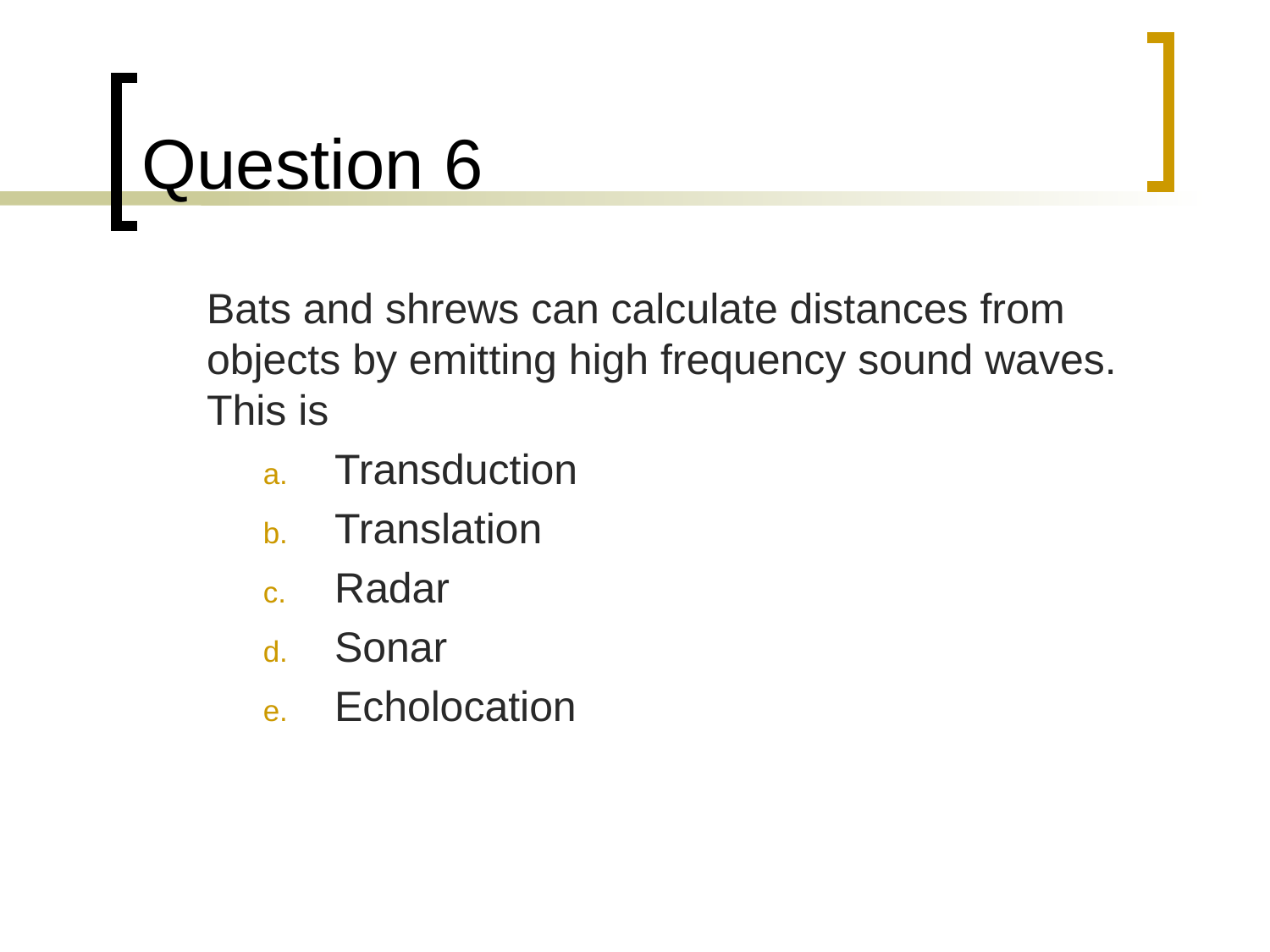

# Question 6
	Bats and shrews can calculate distances from objects by emitting high frequency sound waves. This is
Transduction
Translation
Radar
Sonar
Echolocation